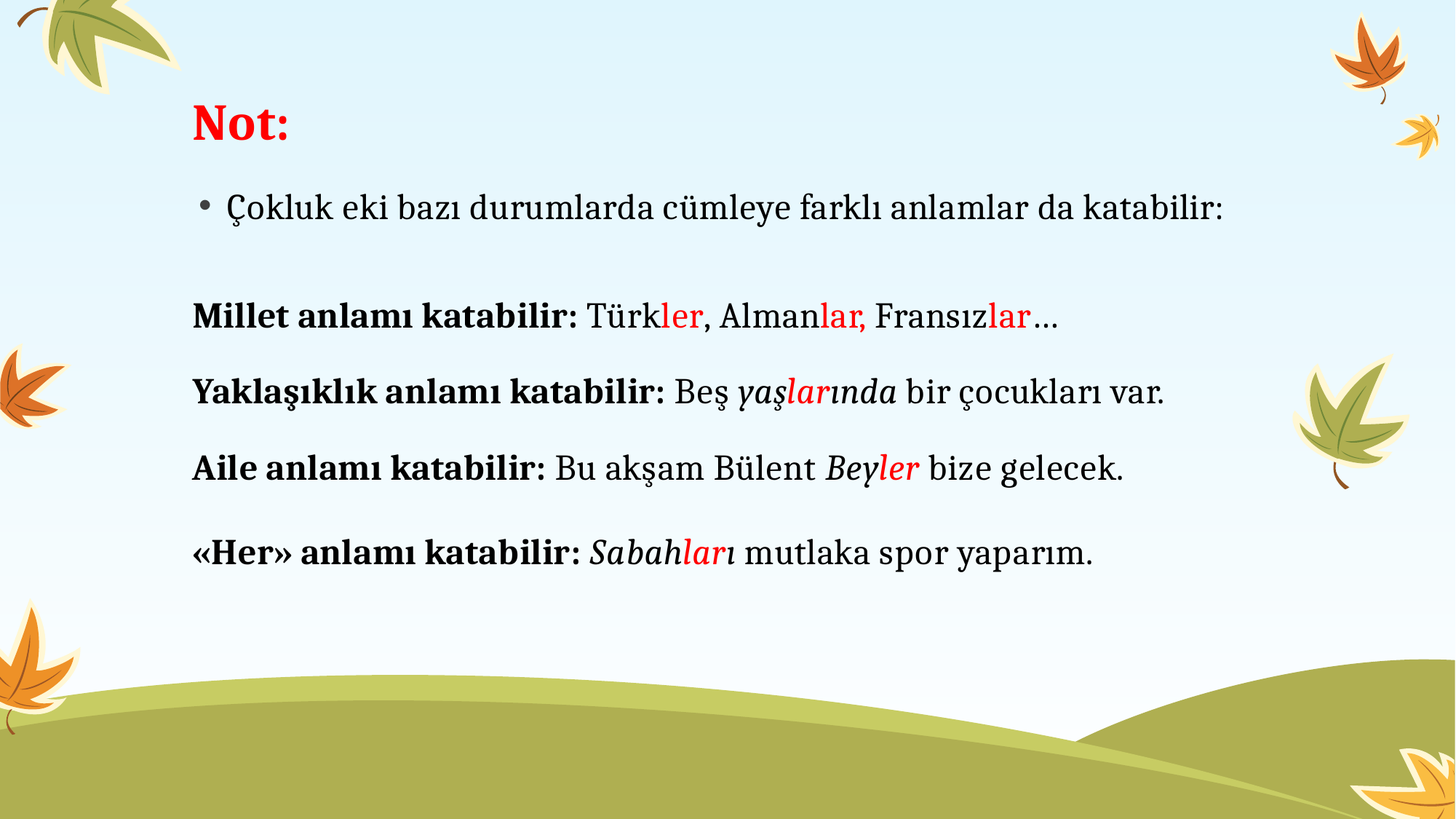

# Not:
Çokluk eki bazı durumlarda cümleye farklı anlamlar da katabilir:
Millet anlamı katabilir: Türkler, Almanlar, Fransızlar…
Yaklaşıklık anlamı katabilir: Beş yaşlarında bir çocukları var.
Aile anlamı katabilir: Bu akşam Bülent Beyler bize gelecek.
«Her» anlamı katabilir: Sabahları mutlaka spor yaparım.